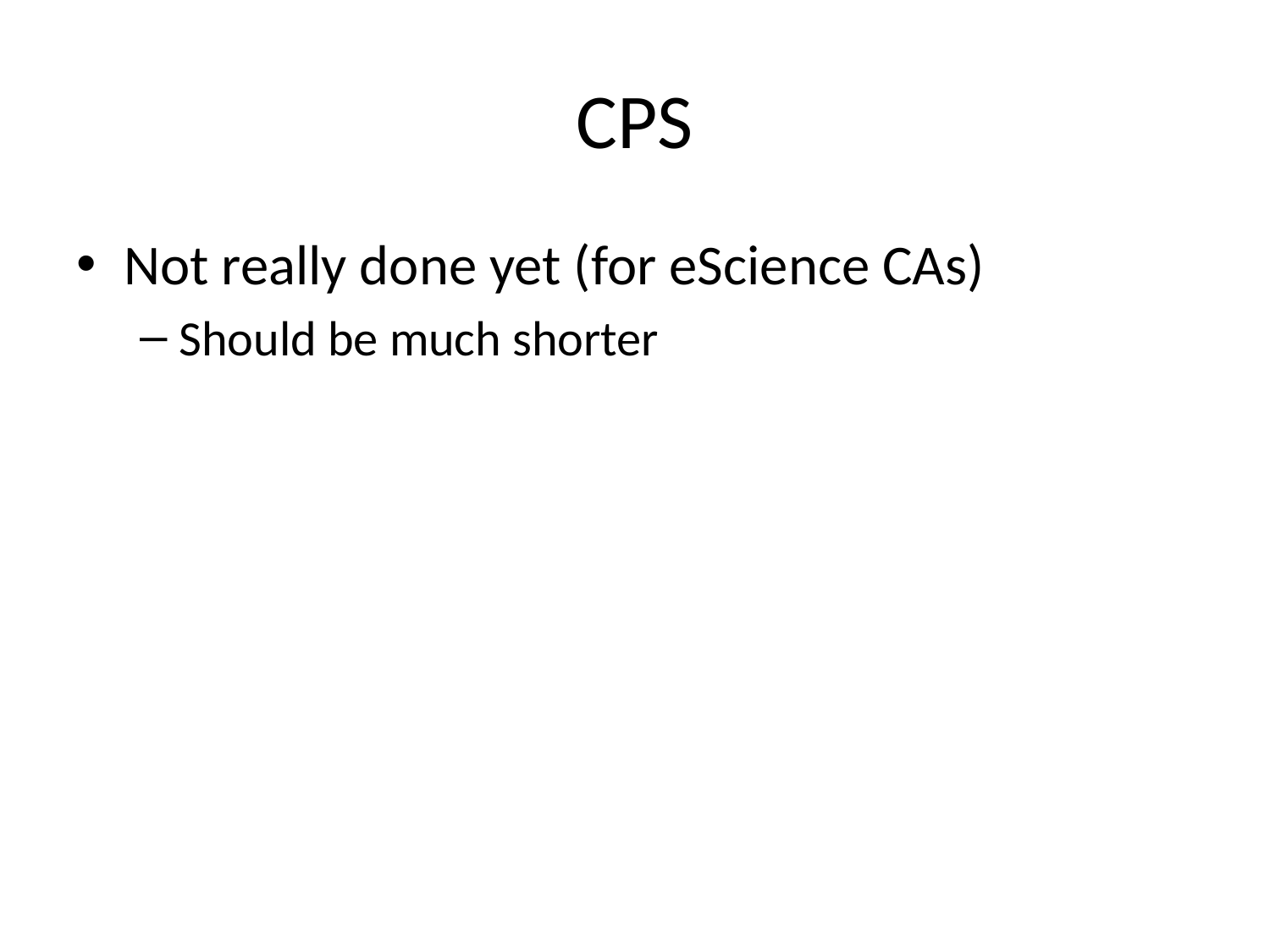

# CPS
Not really done yet (for eScience CAs)
Should be much shorter